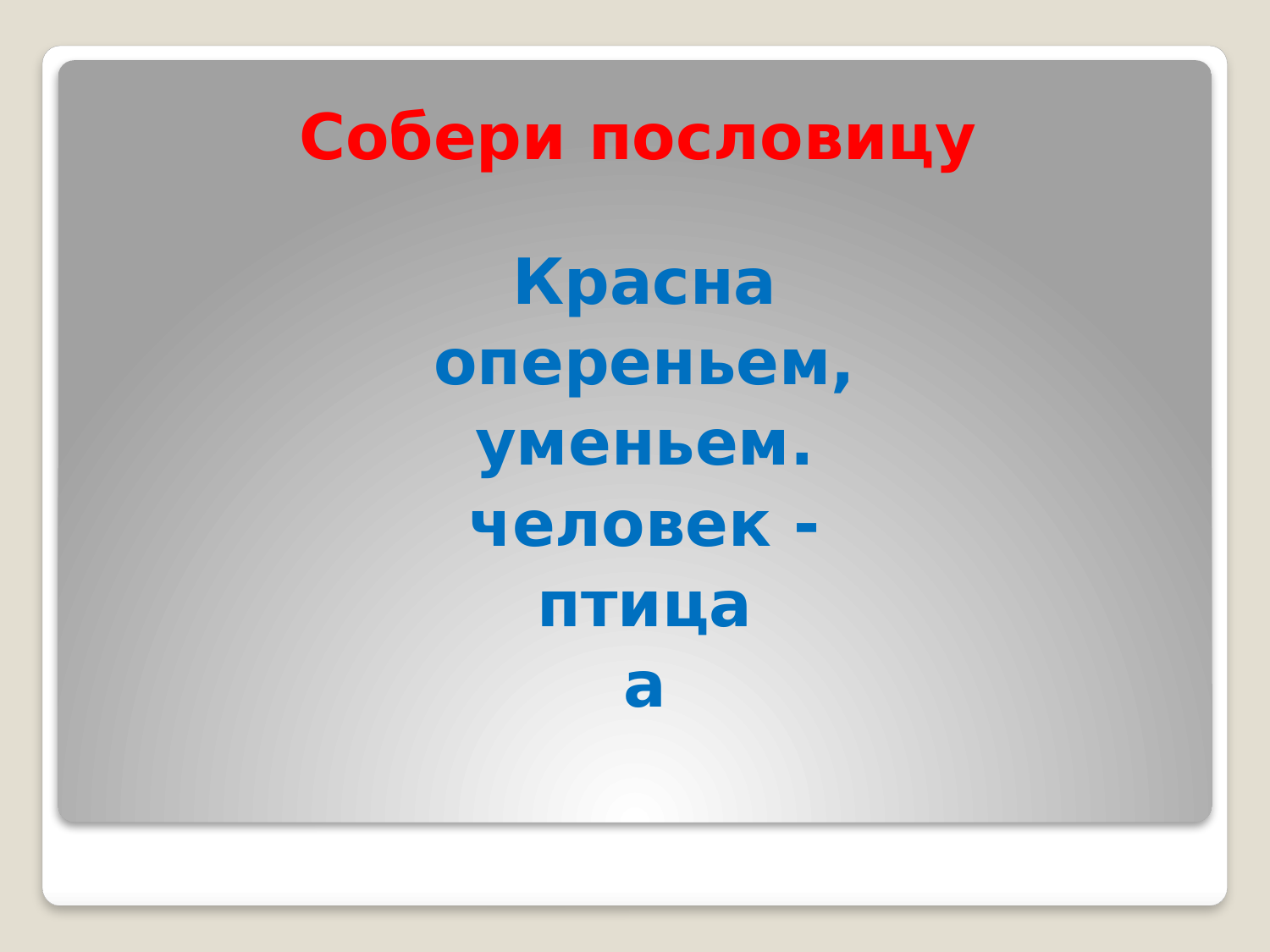

# Собери пословицу
Красна
опереньем,
уменьем.
человек -
птица
а